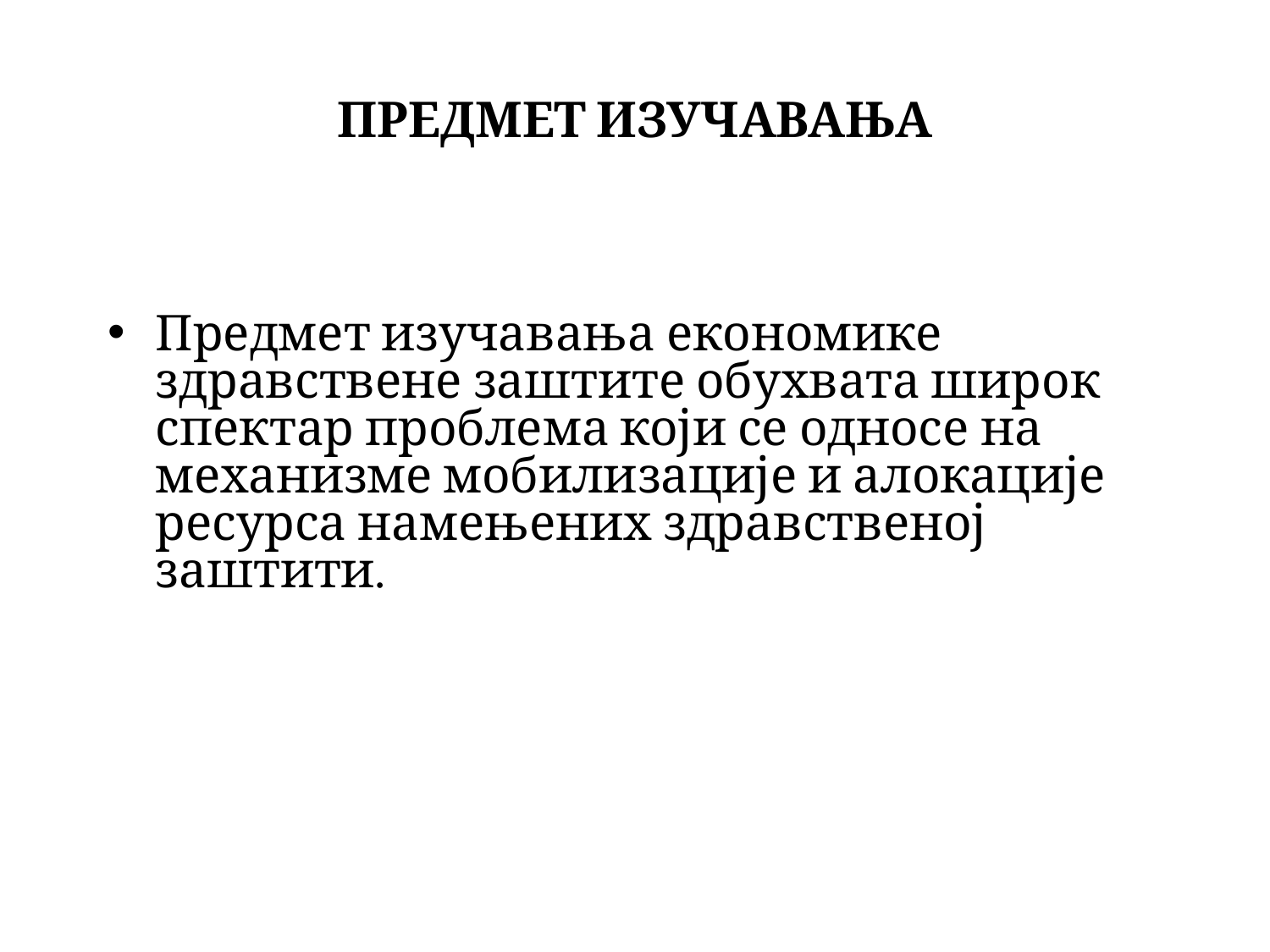

# ПРЕДМЕТ ИЗУЧАВАЊА

Предмет изучавања економике здравствене заштите обухвата широк спектар проблема који се односе на механизме мобилизације и алокације ресурса намењених здравственој заштити.